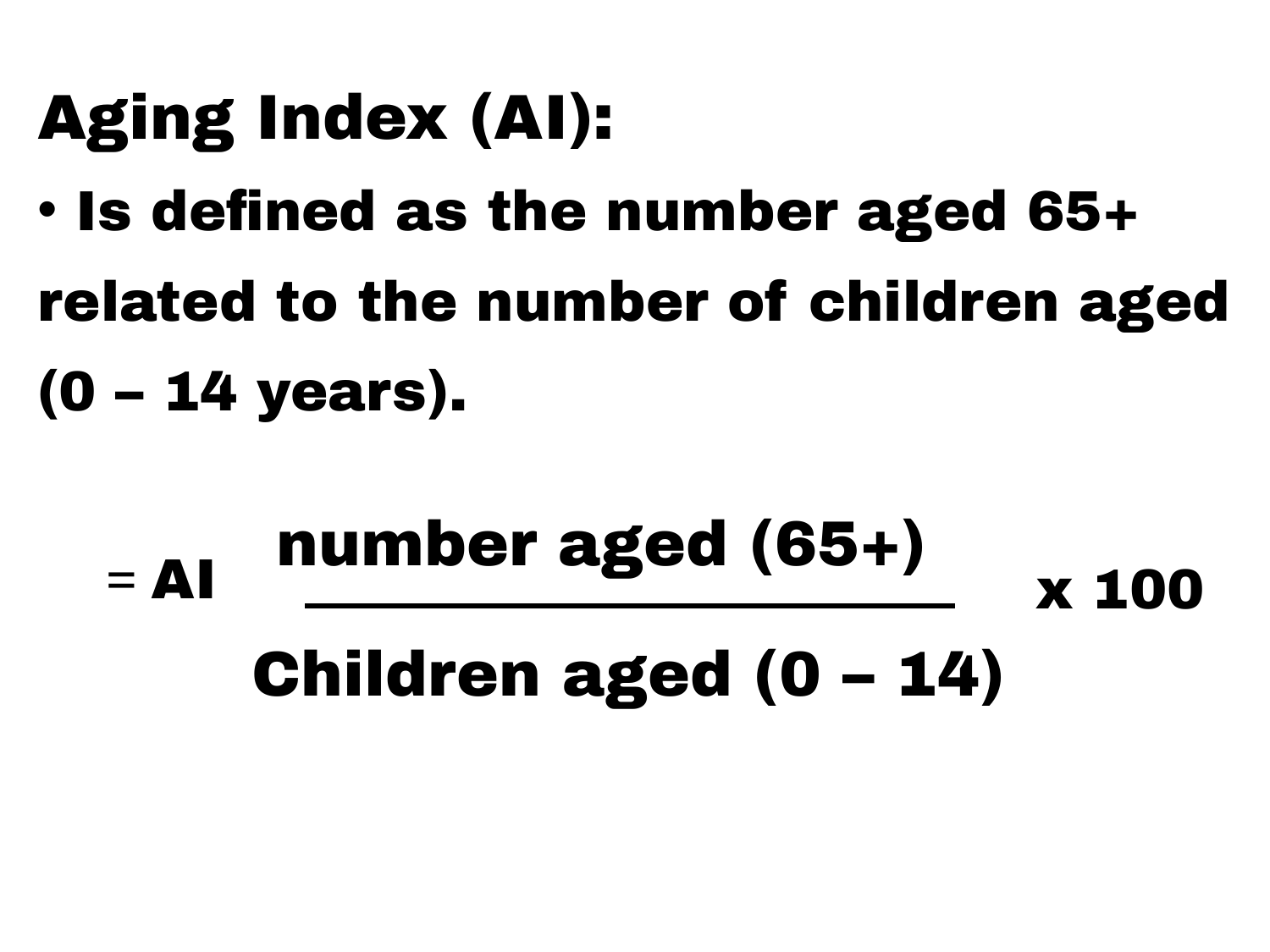

Aging Index (AI):
 Is defined as the number aged 65+ related to the number of children aged (0 – 14 years).
number aged (65+)
AI =
x 100
Children aged (0 – 14)